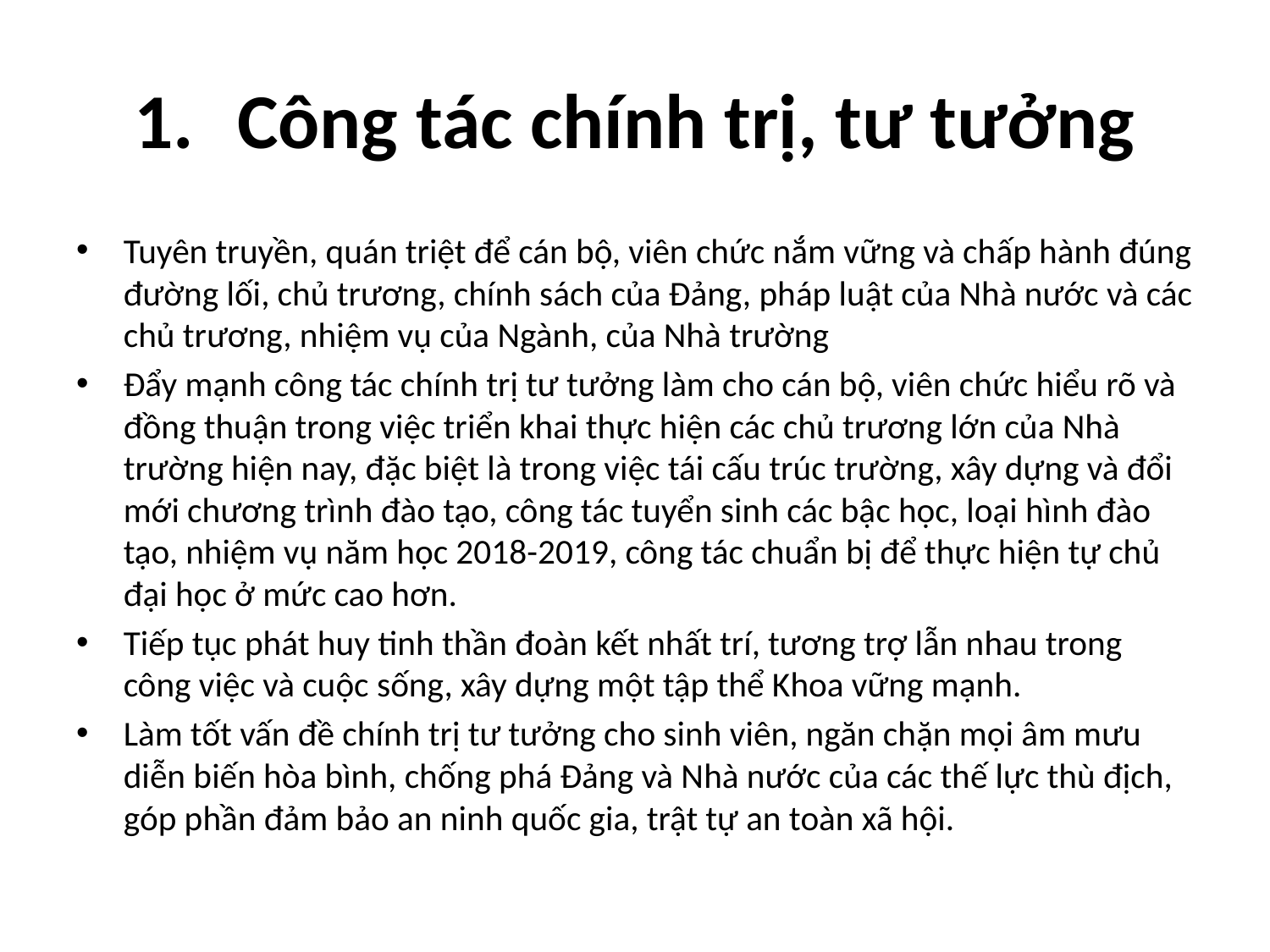

# Công tác chính trị, tư tưởng
Tuyên truyền, quán triệt để cán bộ, viên chức nắm vững và chấp hành đúng đường lối, chủ trương, chính sách của Đảng, pháp luật của Nhà nước và các chủ trương, nhiệm vụ của Ngành, của Nhà trường
Đẩy mạnh công tác chính trị tư tưởng làm cho cán bộ, viên chức hiểu rõ và đồng thuận trong việc triển khai thực hiện các chủ trương lớn của Nhà trường hiện nay, đặc biệt là trong việc tái cấu trúc trường, xây dựng và đổi mới chương trình đào tạo, công tác tuyển sinh các bậc học, loại hình đào tạo, nhiệm vụ năm học 2018-2019, công tác chuẩn bị để thực hiện tự chủ đại học ở mức cao hơn.
Tiếp tục phát huy tinh thần đoàn kết nhất trí, tương trợ lẫn nhau trong công việc và cuộc sống, xây dựng một tập thể Khoa vững mạnh.
Làm tốt vấn đề chính trị tư tưởng cho sinh viên, ngăn chặn mọi âm mưu diễn biến hòa bình, chống phá Đảng và Nhà nước của các thế lực thù địch, góp phần đảm bảo an ninh quốc gia, trật tự an toàn xã hội.